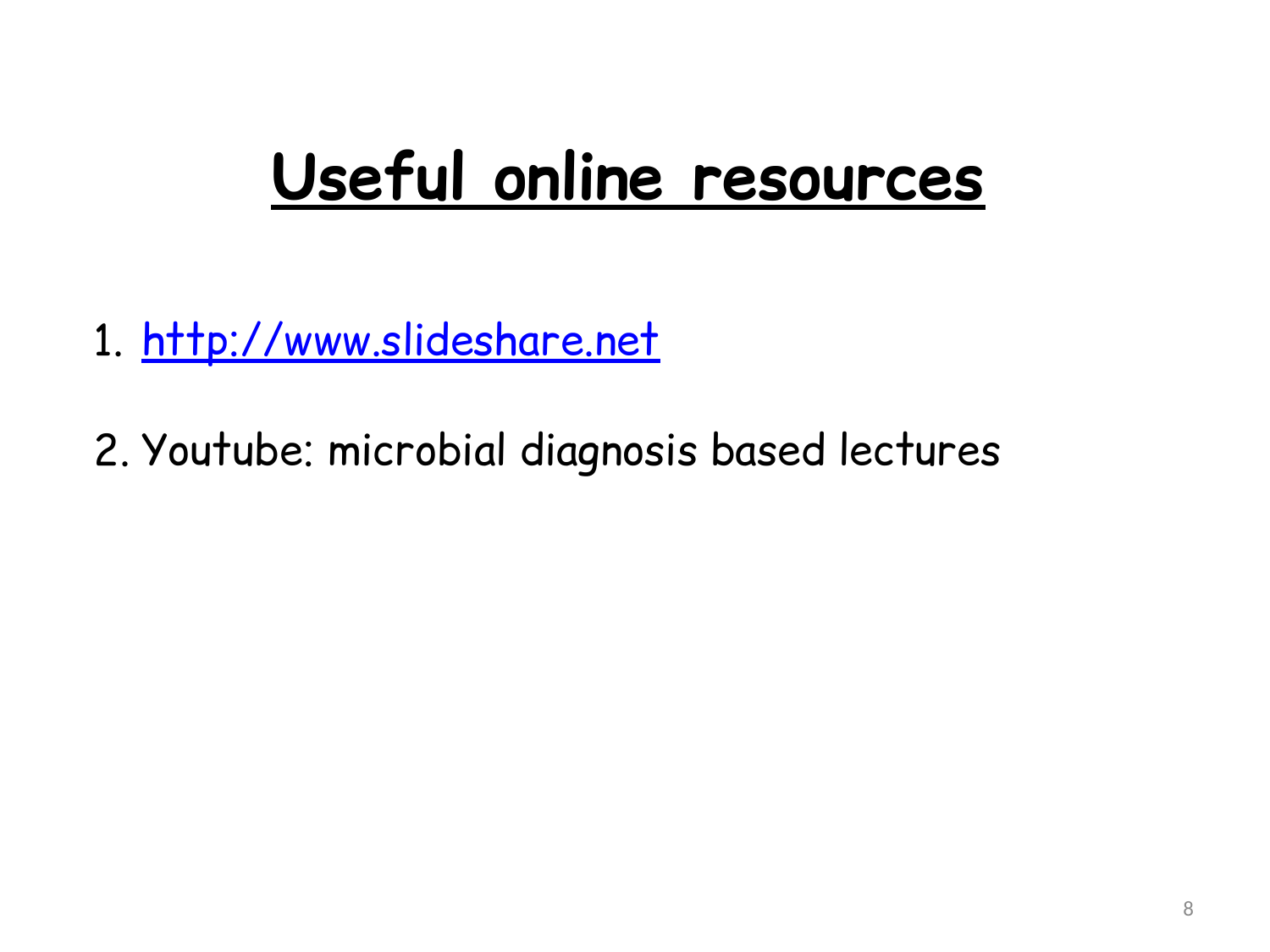

Useful online resources

http://www.slideshare.net

Youtube: microbial diagnosis based lectures

8